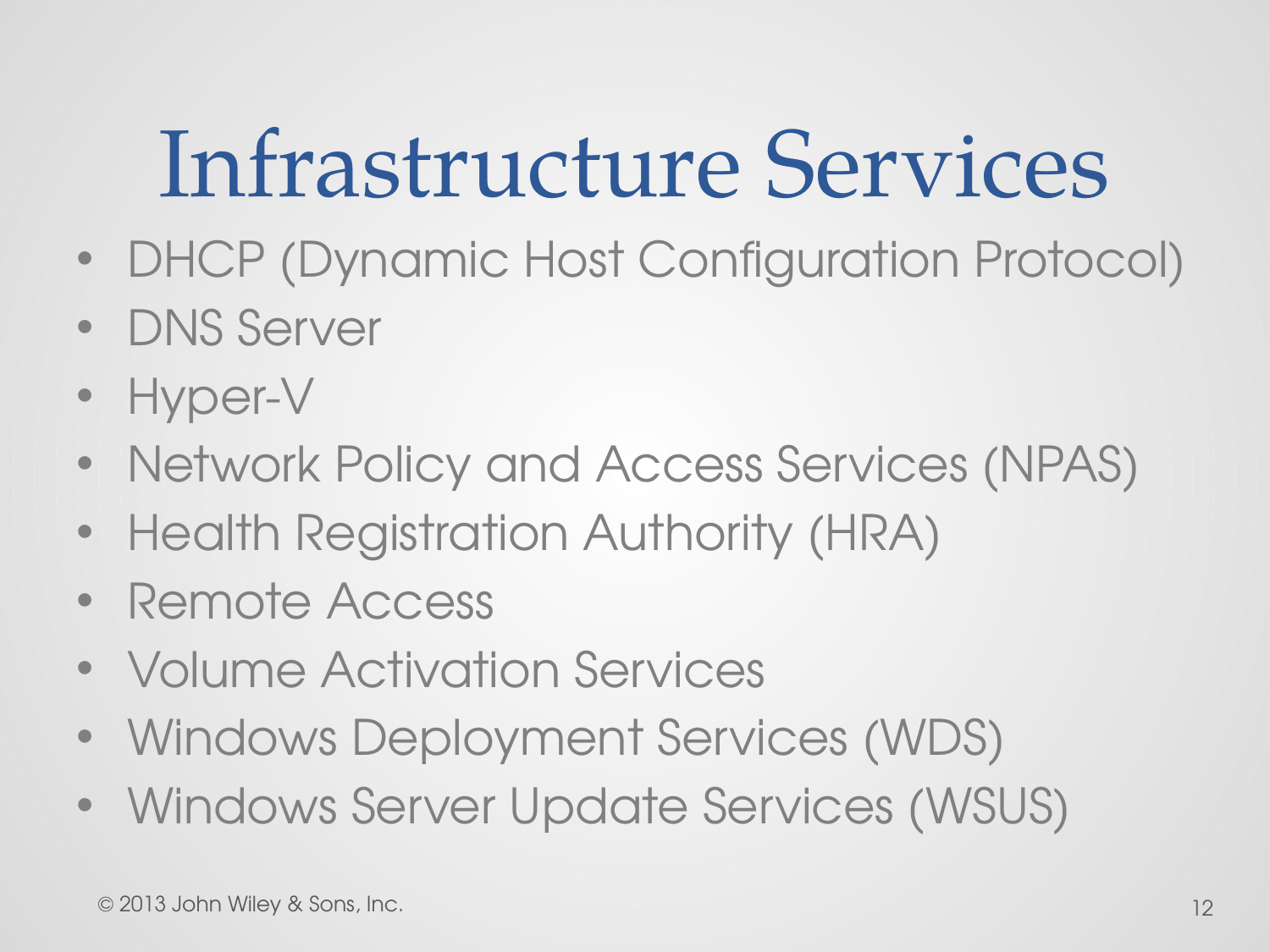

# Infrastructure Services
DHCP (Dynamic Host Configuration Protocol)
DNS Server
Hyper-V
Network Policy and Access Services (NPAS)
Health Registration Authority (HRA)
Remote Access
Volume Activation Services
Windows Deployment Services (WDS)
Windows Server Update Services (WSUS)
© 2013 John Wiley & Sons, Inc.
12